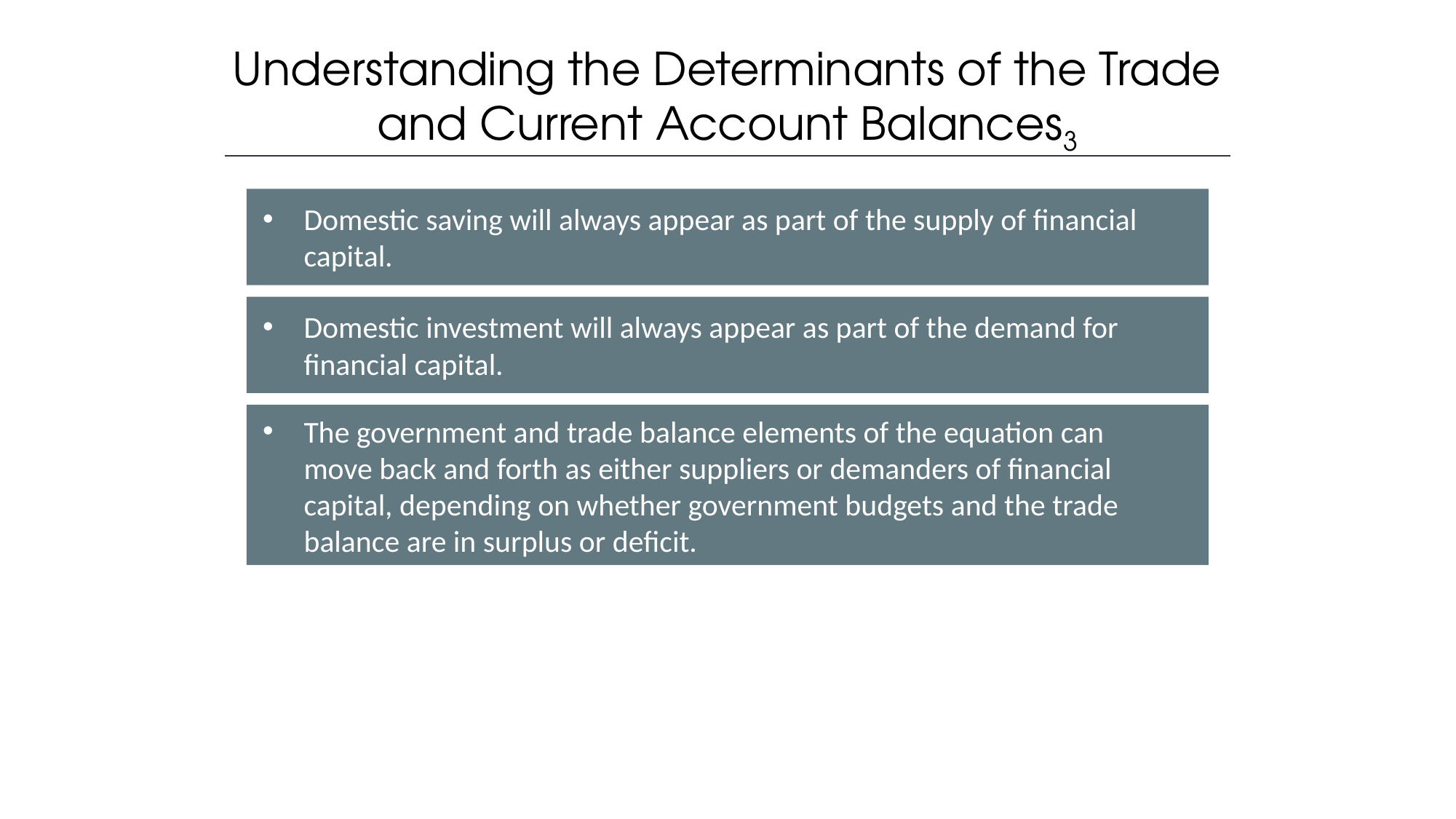

Understanding the Determinants of the Trade and Current Account Balances3

Domestic saving will always appear as part of the supply of financial capital.

Domestic investment will always appear as part of the demand for financial capital.

The government and trade balance elements of the equation can move back and forth as either suppliers or demanders of financial capital, depending on whether government budgets and the trade balance are in surplus or deficit.